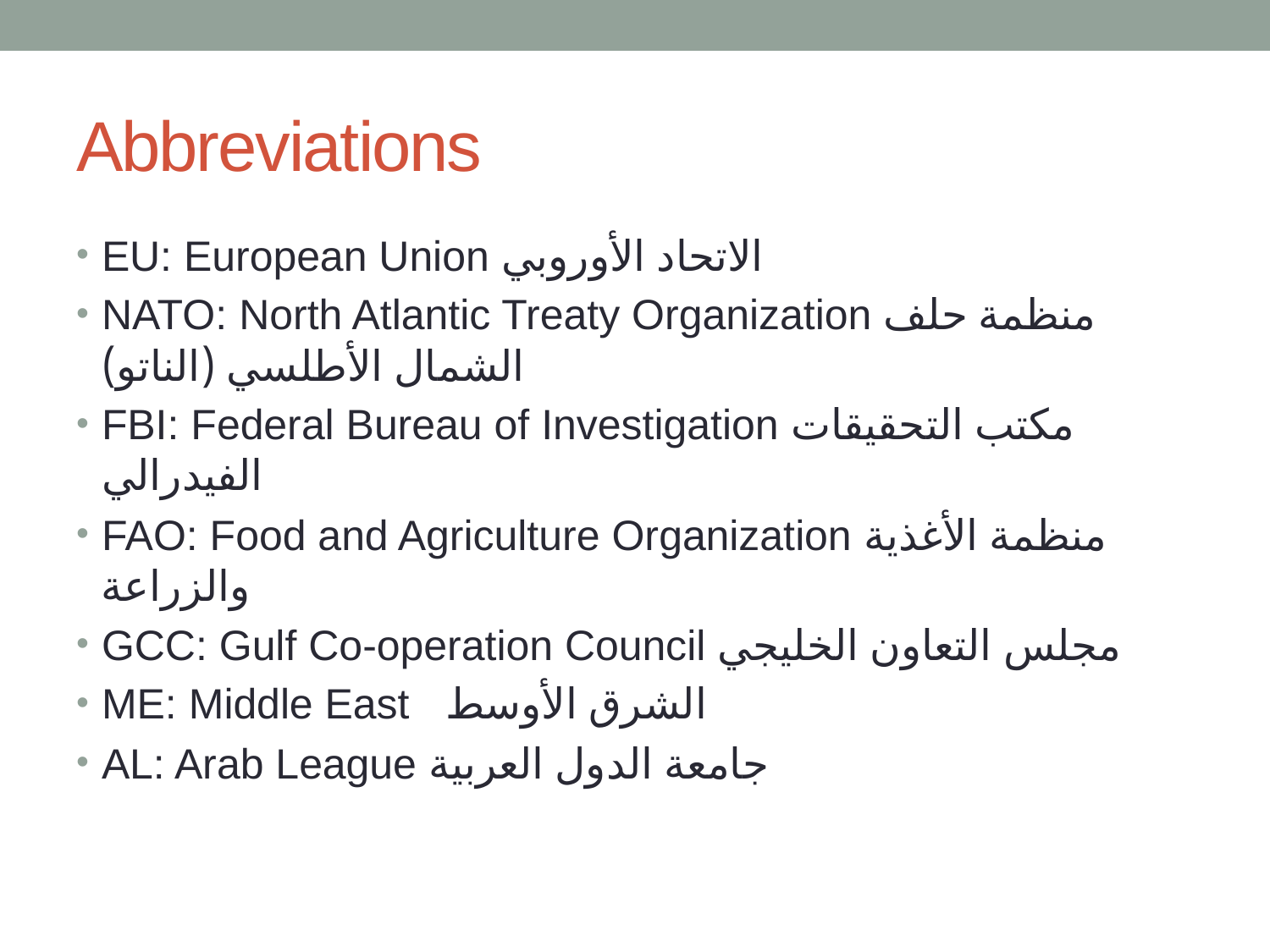

# Abbreviations
EU: European Union الاتحاد الأوروبي
NATO: North Atlantic Treaty Organization منظمة حلف الشمال الأطلسي (الناتو)
FBI: Federal Bureau of Investigation مكتب التحقيقات الفيدرالي
FAO: Food and Agriculture Organization منظمة الأغذية والزراعة
GCC: Gulf Co-operation Council مجلس التعاون الخليجي
ME: Middle East   الشرق الأوسط
AL: Arab League جامعة الدول العربية